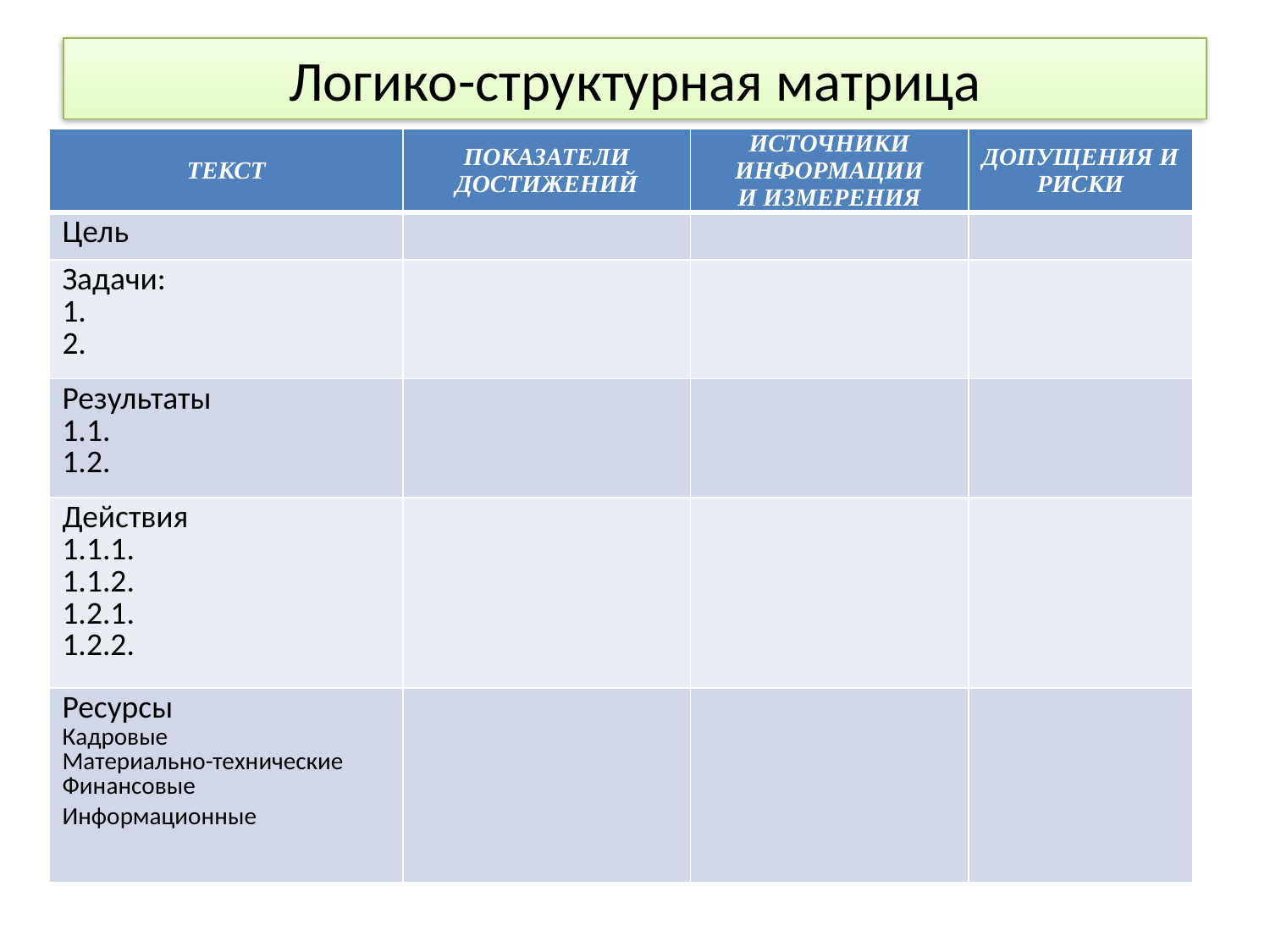

# Логико-структурная матрица
| ТЕКСТ | ПОКАЗАТЕЛИ ДОСТИЖЕНИЙ | ИСТОЧНИКИ ИНФОРМАЦИИ И ИЗМЕРЕНИЯ | ДОПУЩЕНИЯ И РИСКИ |
| --- | --- | --- | --- |
| Цель |  |  |  |
| Задачи: 1. 2. |  |  |  |
| Результаты 1.1. 1.2. |  |  |  |
| Действия 1.1.1. 1.1.2. 1.2.1. 1.2.2. |  |  |  |
| Ресурсы Кадровые Материально-технические Финансовые Информационные |  |  |  |